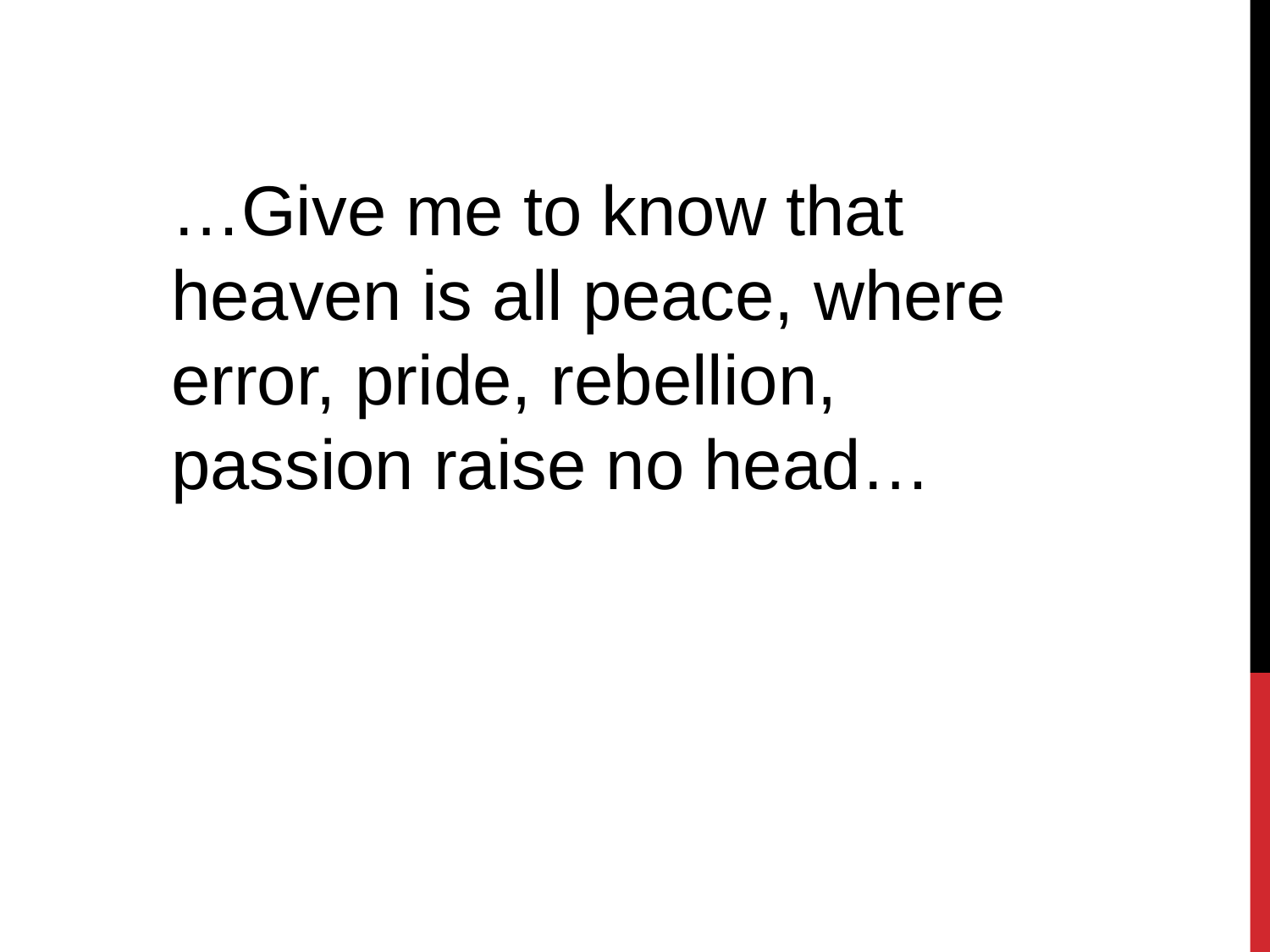

…Give me to know that heaven is all peace, where error, pride, rebellion, passion raise no head…